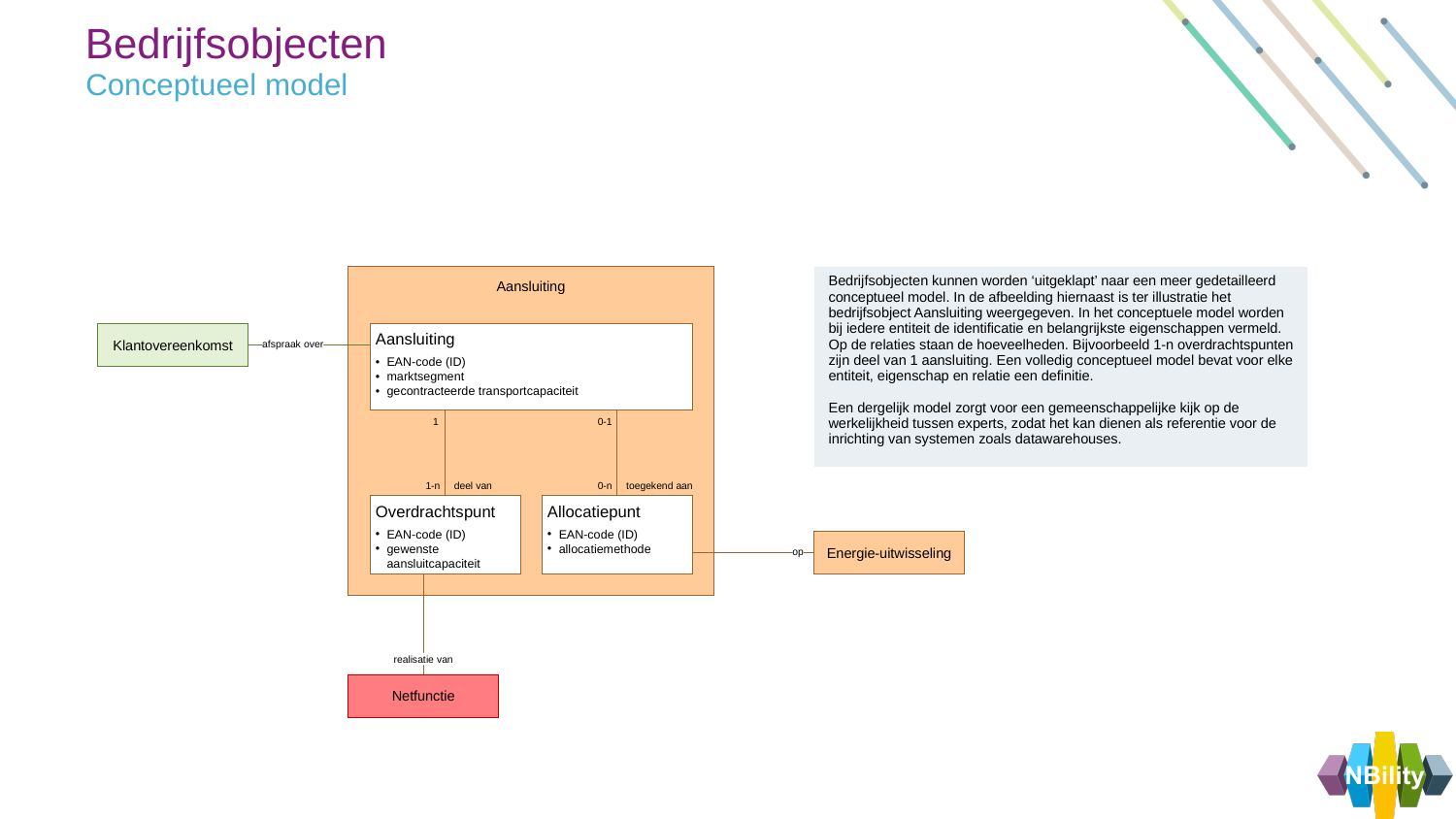

Bedrijfsobjecten
Conceptueel model
Aansluiting
| Bedrijfsobjecten kunnen worden ‘uitgeklapt’ naar een meer gedetailleerd conceptueel model. In de afbeelding hiernaast is ter illustratie het bedrijfsobject Aansluiting weergegeven. In het conceptuele model worden bij iedere entiteit de identificatie en belangrijkste eigenschappen vermeld. Op de relaties staan de hoeveelheden. Bijvoorbeeld 1-n overdrachtspunten zijn deel van 1 aansluiting. Een volledig conceptueel model bevat voor elke entiteit, eigenschap en relatie een definitie. Een dergelijk model zorgt voor een gemeenschappelijke kijk op de werkelijkheid tussen experts, zodat het kan dienen als referentie voor de inrichting van systemen zoals datawarehouses. |
| --- |
Klantovereenkomst
Aansluiting
EAN-code (ID)
marktsegment
gecontracteerde transportcapaciteit
afspraak over
1
0-1
1-n
deel van
0-n
toegekend aan
Overdrachtspunt
EAN-code (ID)
gewenste aansluitcapaciteit
Allocatiepunt
EAN-code (ID)
allocatiemethode
Energie-uitwisseling
op
realisatie van
Netfunctie